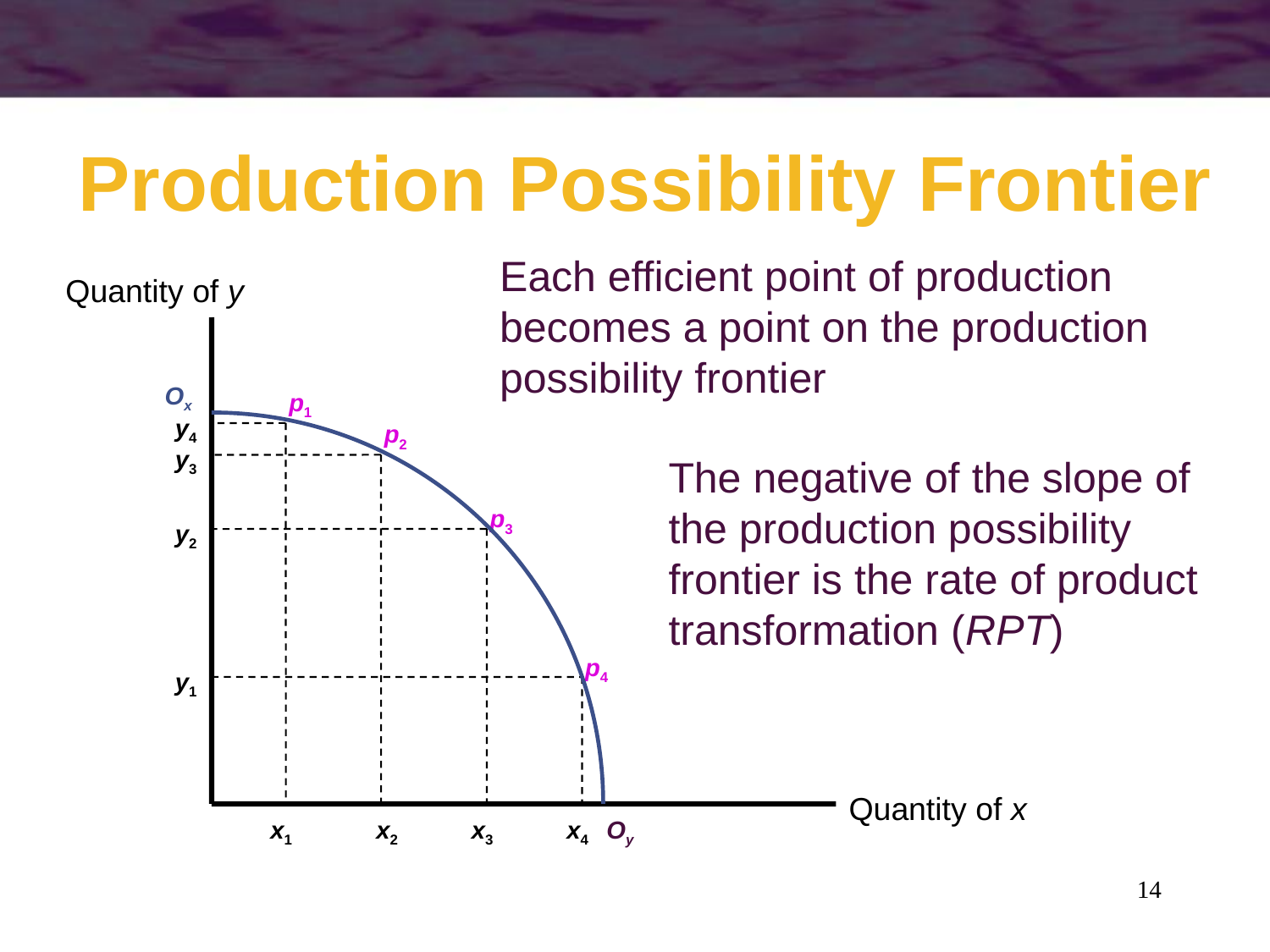

# Production Possibility Frontier
Each efficient point of production
becomes a point on the production
possibility frontier
Quantity of y

Ox
p1
y4

p2

y3
The negative of the slope of
the production possibility
frontier is the rate of product
transformation (RPT)

p3
y2

p4
y1

Quantity of x

x1
x2
x3
x4
Oy
14